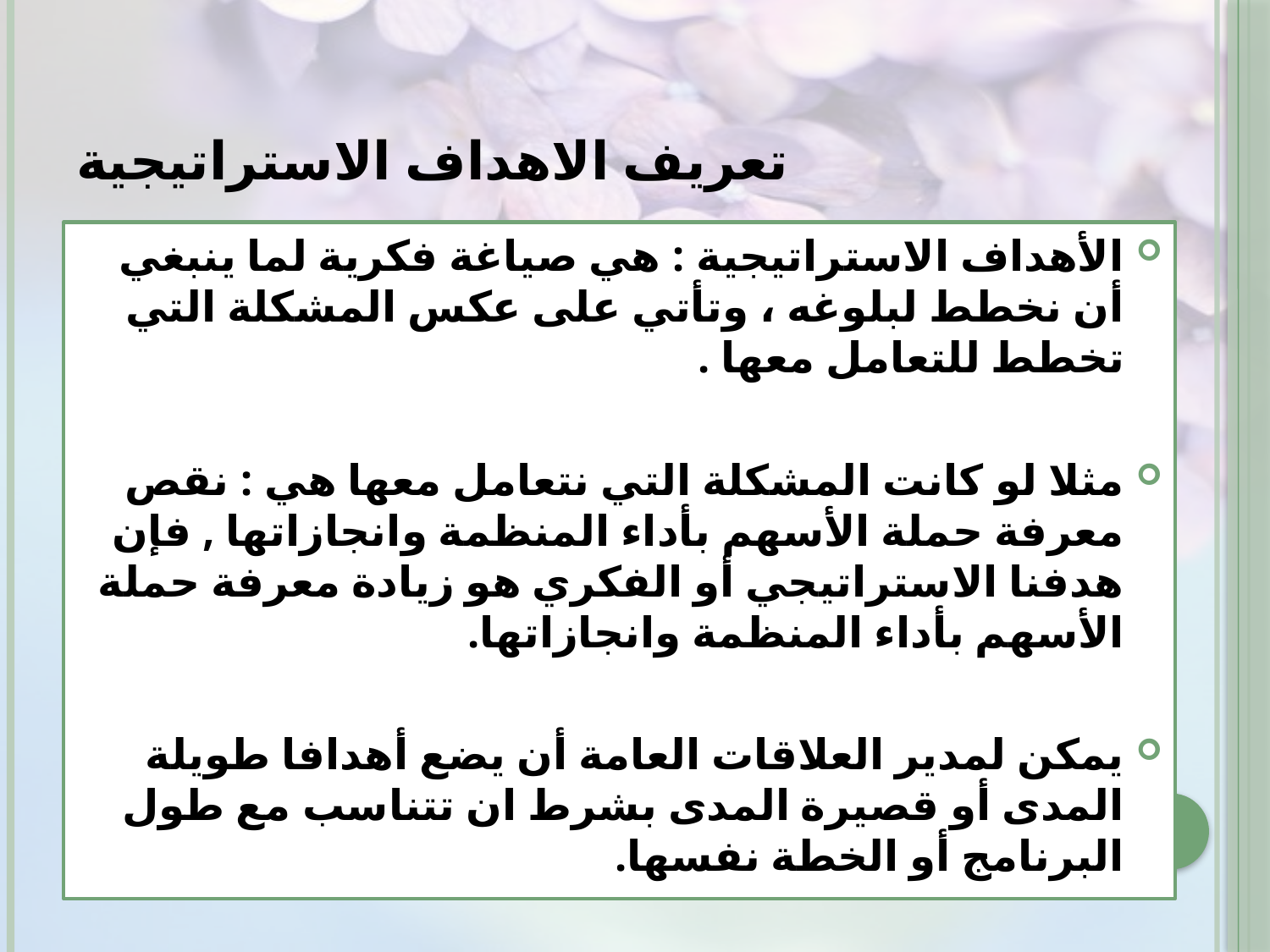

# تعريف الاهداف الاستراتيجية
الأهداف الاستراتيجية : هي صياغة فكرية لما ينبغي أن نخطط لبلوغه ، وتأتي على عكس المشكلة التي تخطط للتعامل معها .

مثلا لو كانت المشكلة التي نتعامل معها هي : نقص معرفة حملة الأسهم بأداء المنظمة وانجازاتها , فإن هدفنا الاستراتيجي أو الفكري هو زيادة معرفة حملة الأسهم بأداء المنظمة وانجازاتها.

يمكن لمدير العلاقات العامة أن يضع أهدافا طويلة المدى أو قصيرة المدى بشرط ان تتناسب مع طول البرنامج أو الخطة نفسها.